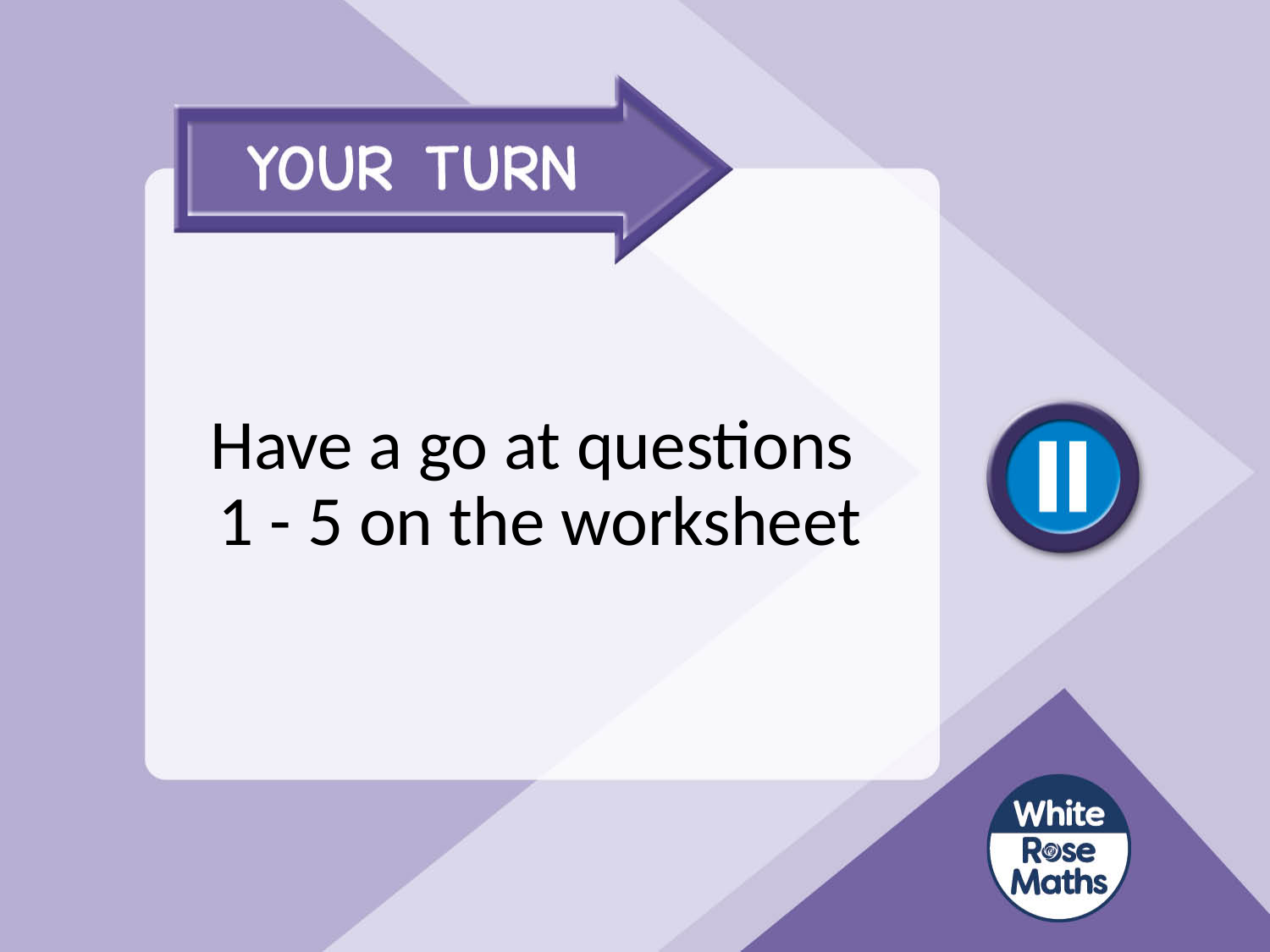

# Have a go at questions 1 - 5 on the worksheet